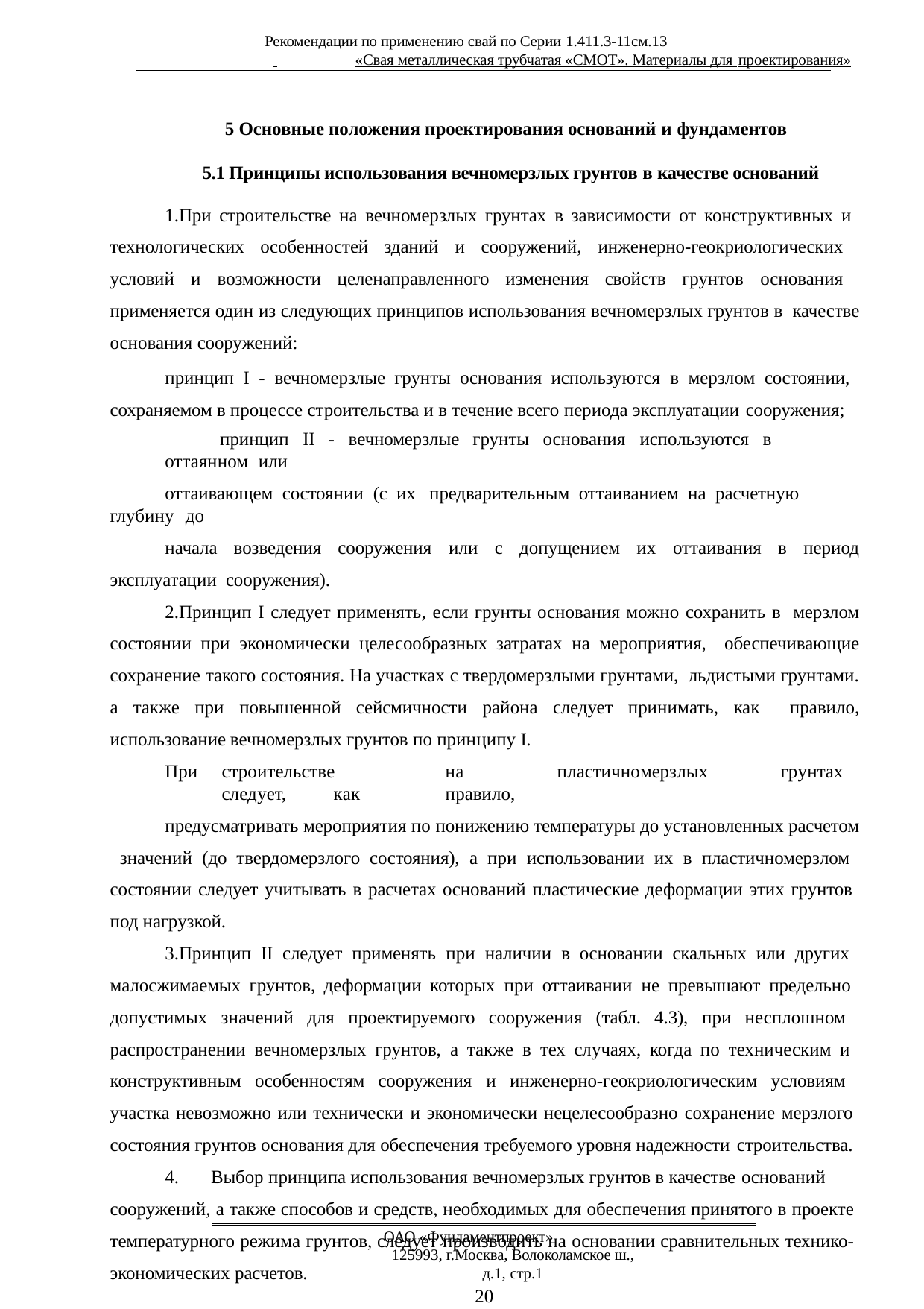

Рекомендации по применению свай по Серии 1.411.3-11см.13
 	«Свая металлическая трубчатая «СМОТ». Материалы для проектирования»

5 Основные положения проектирования оснований и фундаментов

5.1 Принципы использования вечномерзлых грунтов в качестве оснований
При строительстве на вечномерзлых грунтах в зависимости от конструктивных и  технологических особенностей зданий и сооружений, инженерно-геокриологических  условий и возможности целенаправленного изменения свойств грунтов основания  применяется один из следующих принципов использования вечномерзлых грунтов в  качестве основания сооружений:
принцип I - вечномерзлые грунты основания используются в мерзлом состоянии,  сохраняемом в процессе строительства и в течение всего периода эксплуатации сооружения;
принцип   II   -   вечномерзлые   грунты   основания   используются   в   оттаянном  или
оттаивающем  состоянии  (с  их   предварительным оттаиванием  на  расчетную   глубину  до
начала возведения сооружения или с допущением их оттаивания в период эксплуатации  сооружения).
Принцип I следует применять, если грунты основания можно сохранить в  мерзлом состоянии при экономически целесообразных затратах на мероприятия,  обеспечивающие сохранение такого состояния. На участках с твердомерзлыми грунтами,  льдистыми грунтами. а также при повышенной сейсмичности района следует принимать, как  правило, использование вечномерзлых грунтов по принципу I.
При	строительстве	на	пластичномерзлых	грунтах	следует,	как	правило,
предусматривать мероприятия по понижению температуры до установленных расчетом  значений (до твердомерзлого состояния), а при использовании их в пластичномерзлом  состоянии следует учитывать в расчетах оснований пластические деформации этих грунтов  под нагрузкой.
Принцип II следует применять при наличии в основании скальных или других  малосжимаемых грунтов, деформации которых при оттаивании не превышают предельно  допустимых значений для проектируемого сооружения (табл. 4.3), при несплошном  распространении вечномерзлых грунтов, а также в тех случаях, когда по техническим и  конструктивным особенностям сооружения и инженерно-геокриологическим условиям  участка невозможно или технически и экономически нецелесообразно сохранение мерзлого  состояния грунтов основания для обеспечения требуемого уровня надежности строительства.
Выбор принципа использования вечномерзлых грунтов в качестве оснований
сооружений, а также способов и средств, необходимых для обеспечения принятого в проекте  температурного режима грунтов, следует производить на основании сравнительных технико-  экономических расчетов.
ОАО «Фундаментпроект»
125993, г.Москва, Волоколамское ш., д.1, стр.1
20